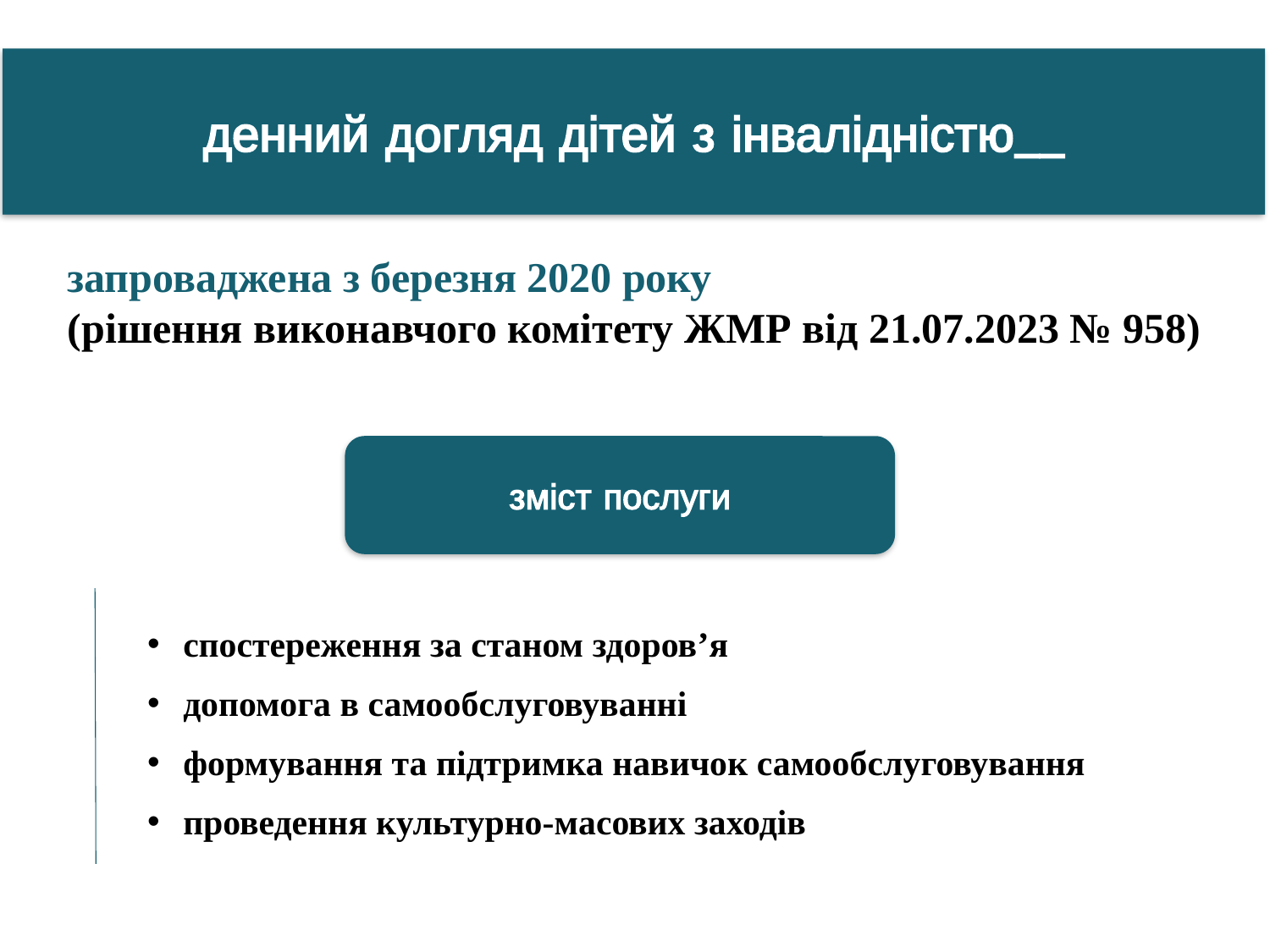

денний догляд дітей з інвалідністю__

запроваджена з березня 2020 року
(рішення виконавчого комітету ЖМР від 21.07.2023 № 958)
зміст послуги
спостереження за станом здоров’я

допомога в самообслуговуванні

формування та підтримка навичок самообслуговування

проведення культурно-масових заходів